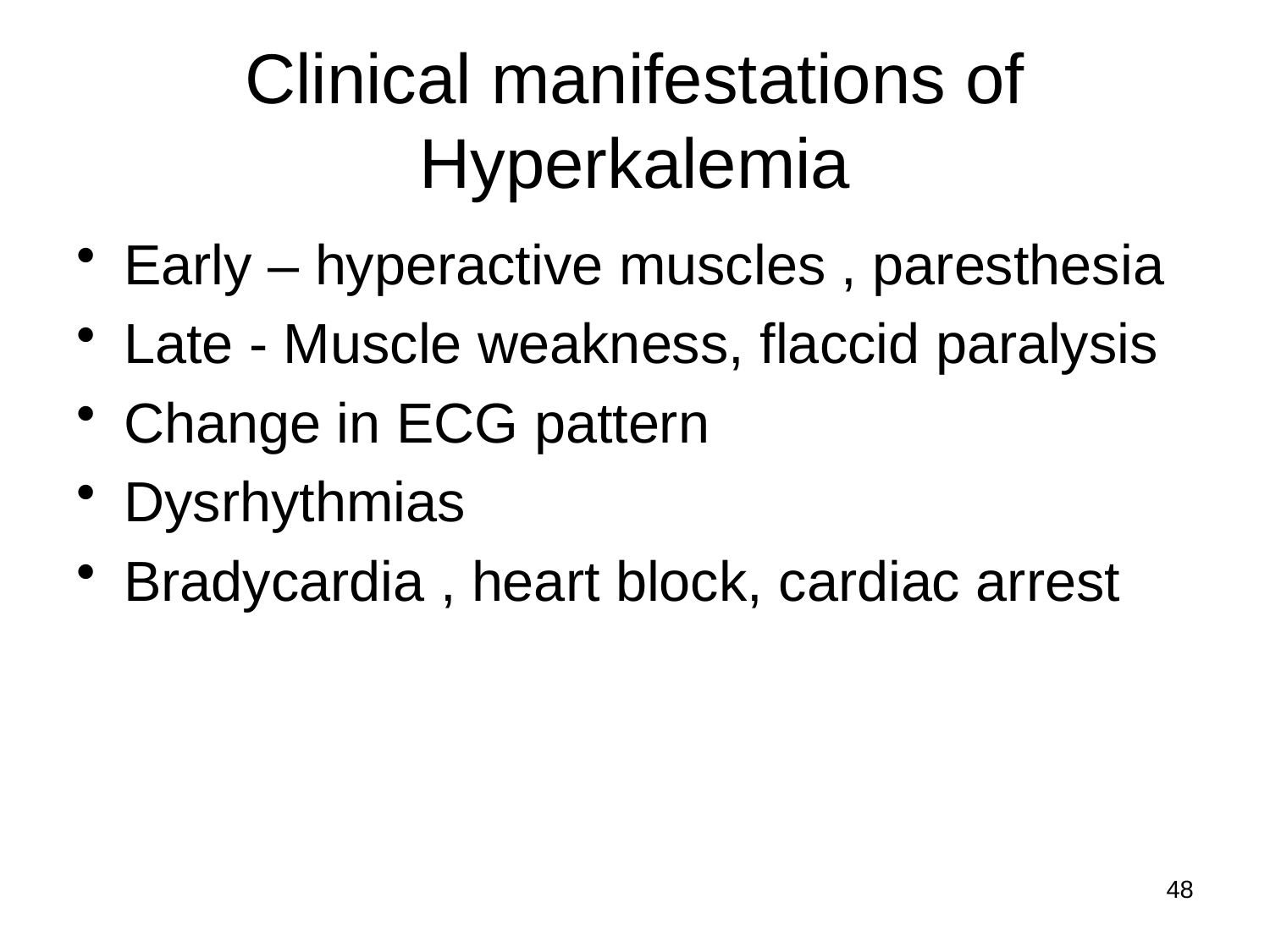

# Clinical manifestations of Hyperkalemia
Early – hyperactive muscles , paresthesia
Late - Muscle weakness, flaccid paralysis
Change in ECG pattern
Dysrhythmias
Bradycardia , heart block, cardiac arrest
48